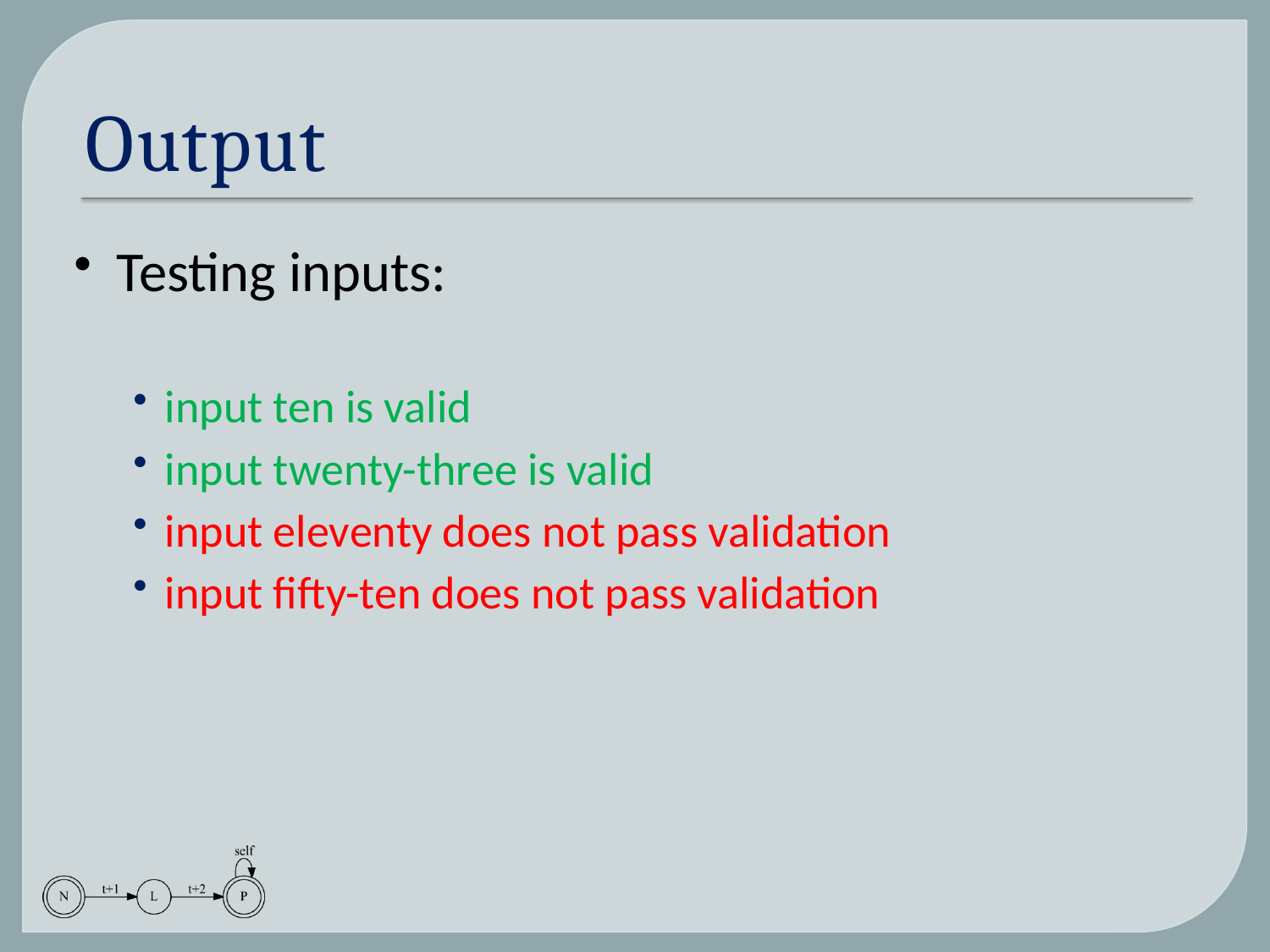

# Output
Testing inputs:

input ten is valid
input twenty-three is valid
input eleventy does not pass validation
input fifty-ten does not pass validation